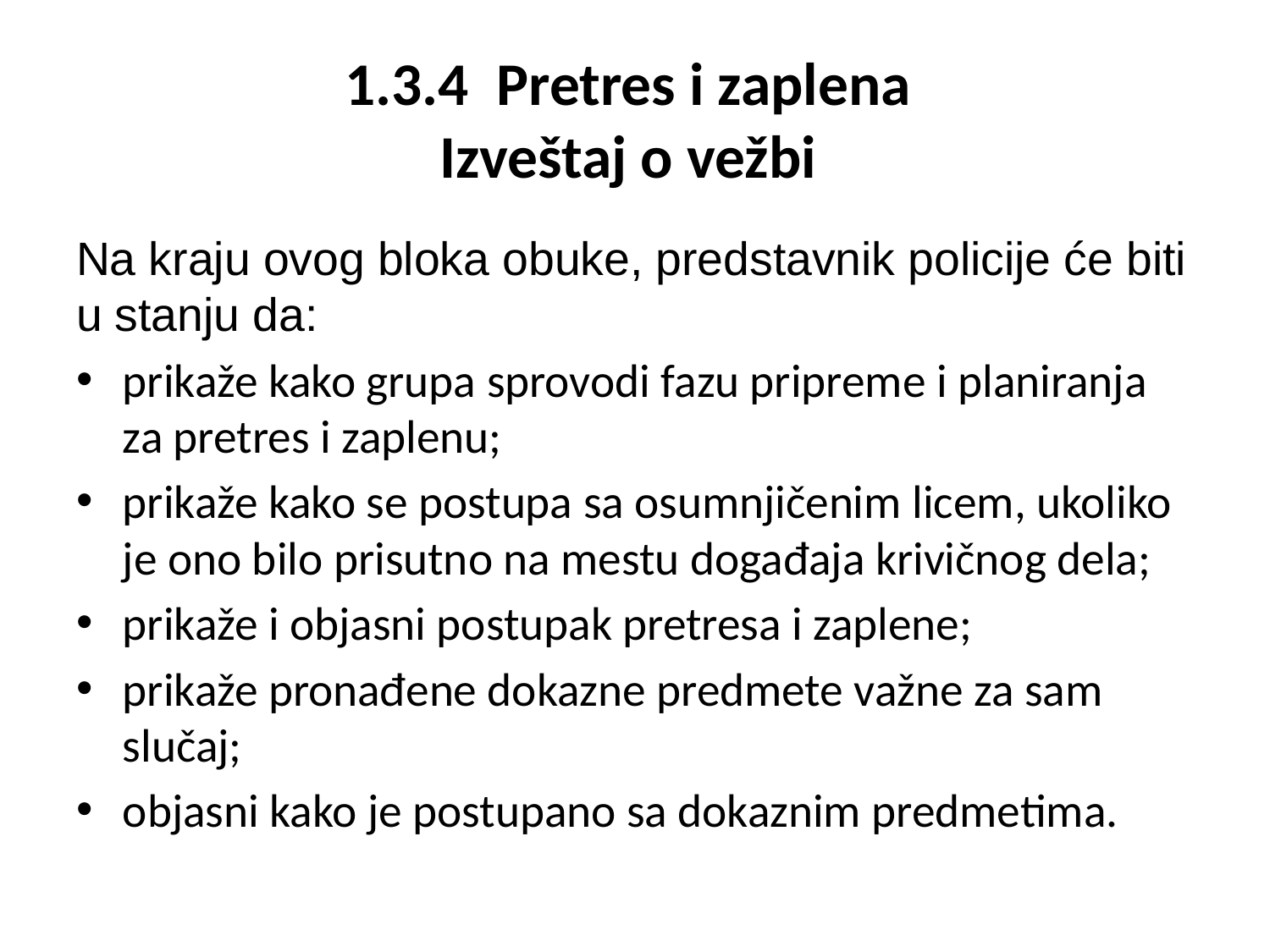

# 1.3.4  Pretres i zaplena Izveštaj o vežbi
Na kraju ovog bloka obuke, predstavnik policije će biti u stanju da:
prikaže kako grupa sprovodi fazu pripreme i planiranja za pretres i zaplenu;
prikaže kako se postupa sa osumnjičenim licem, ukoliko je ono bilo prisutno na mestu događaja krivičnog dela;
prikaže i objasni postupak pretresa i zaplene;
prikaže pronađene dokazne predmete važne za sam slučaj;
objasni kako je postupano sa dokaznim predmetima.